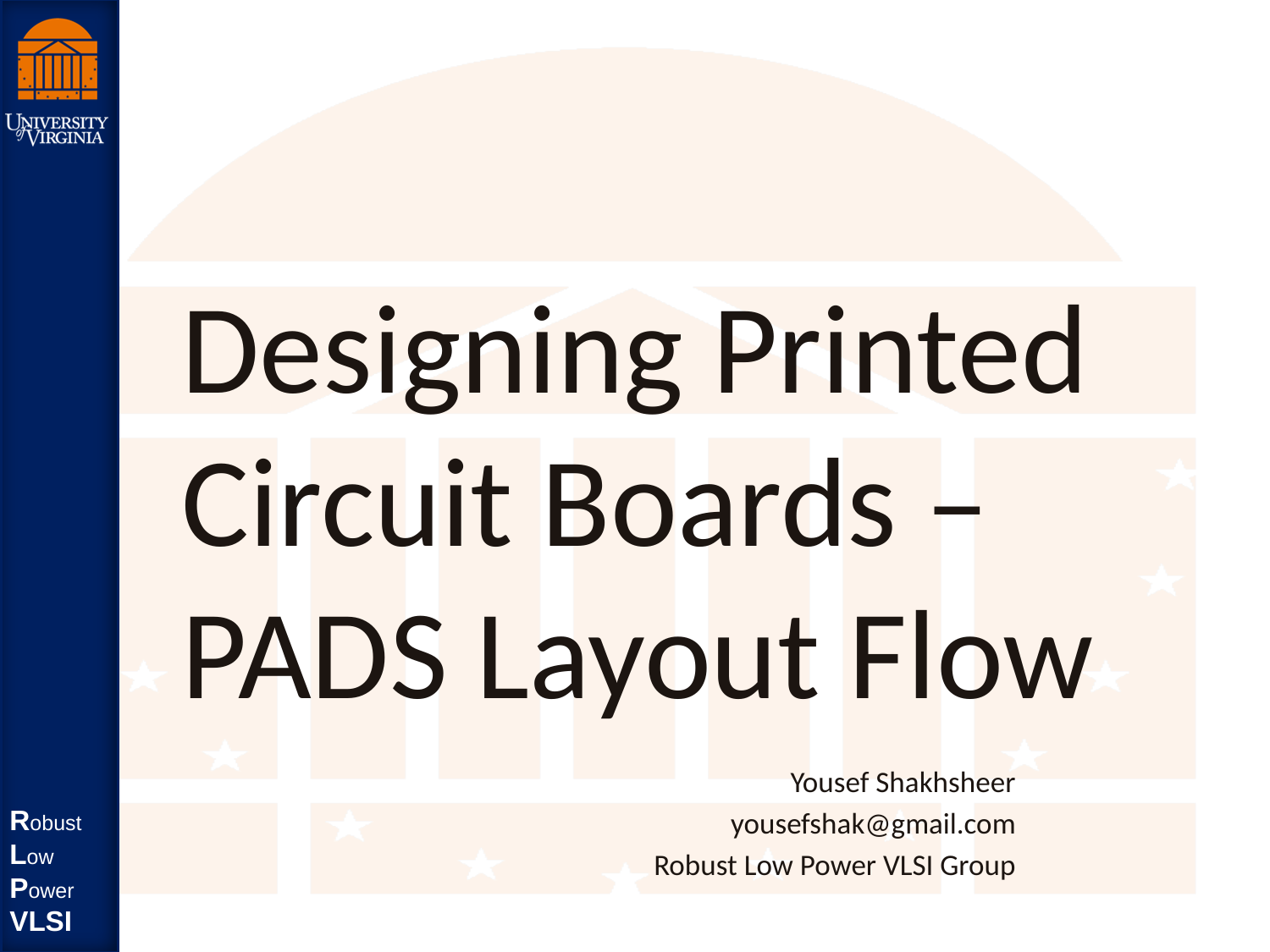

# Designing Printed Circuit Boards – PADS Layout Flow
Yousef Shakhsheer
yousefshak@gmail.com
Robust Low Power VLSI Group